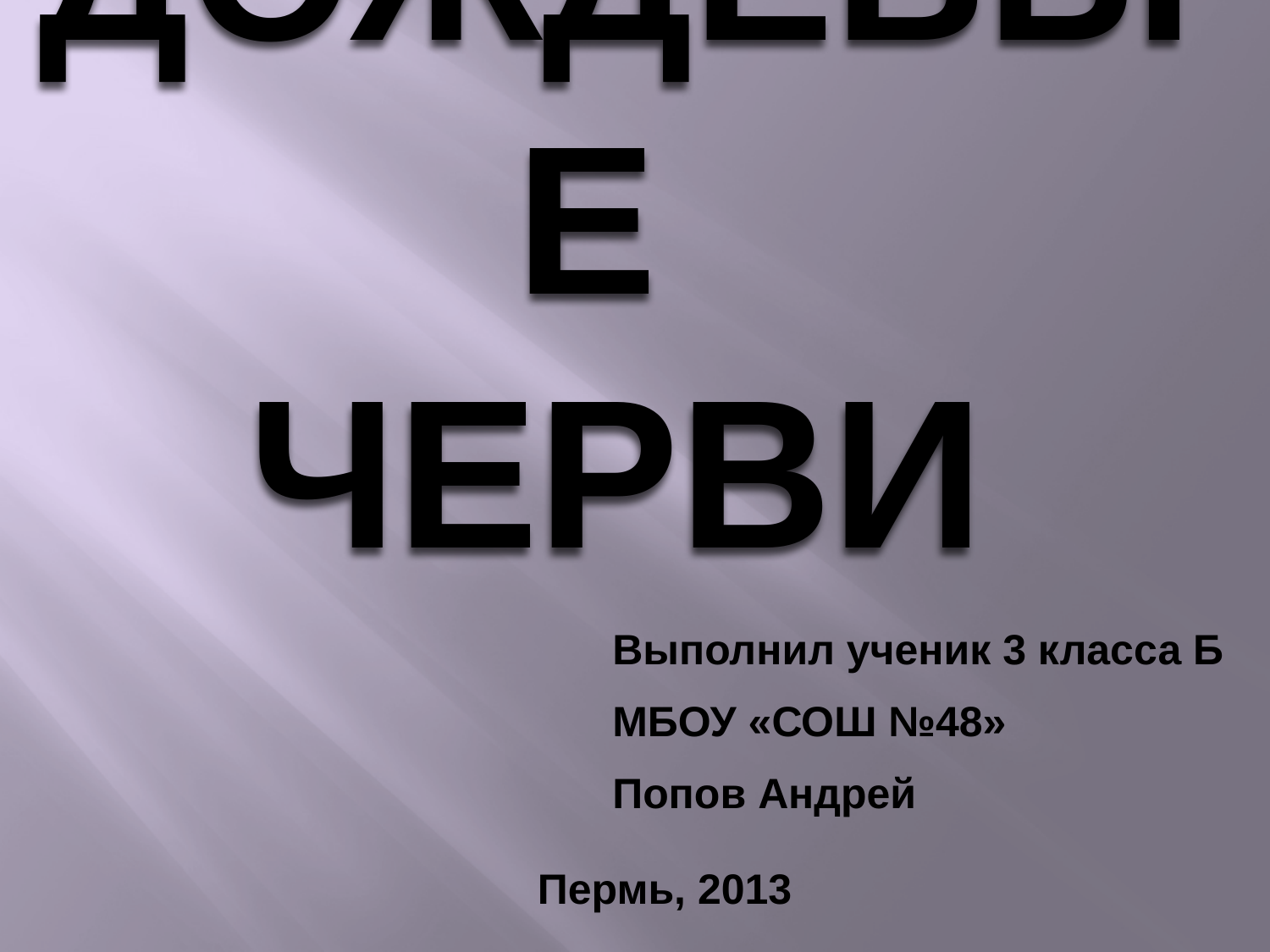

# ДОЖДЕВЫЕ ЧЕРВИ
Выполнил ученик 3 класса Б
МБОУ «СОШ №48»
Попов Андрей
Пермь, 2013